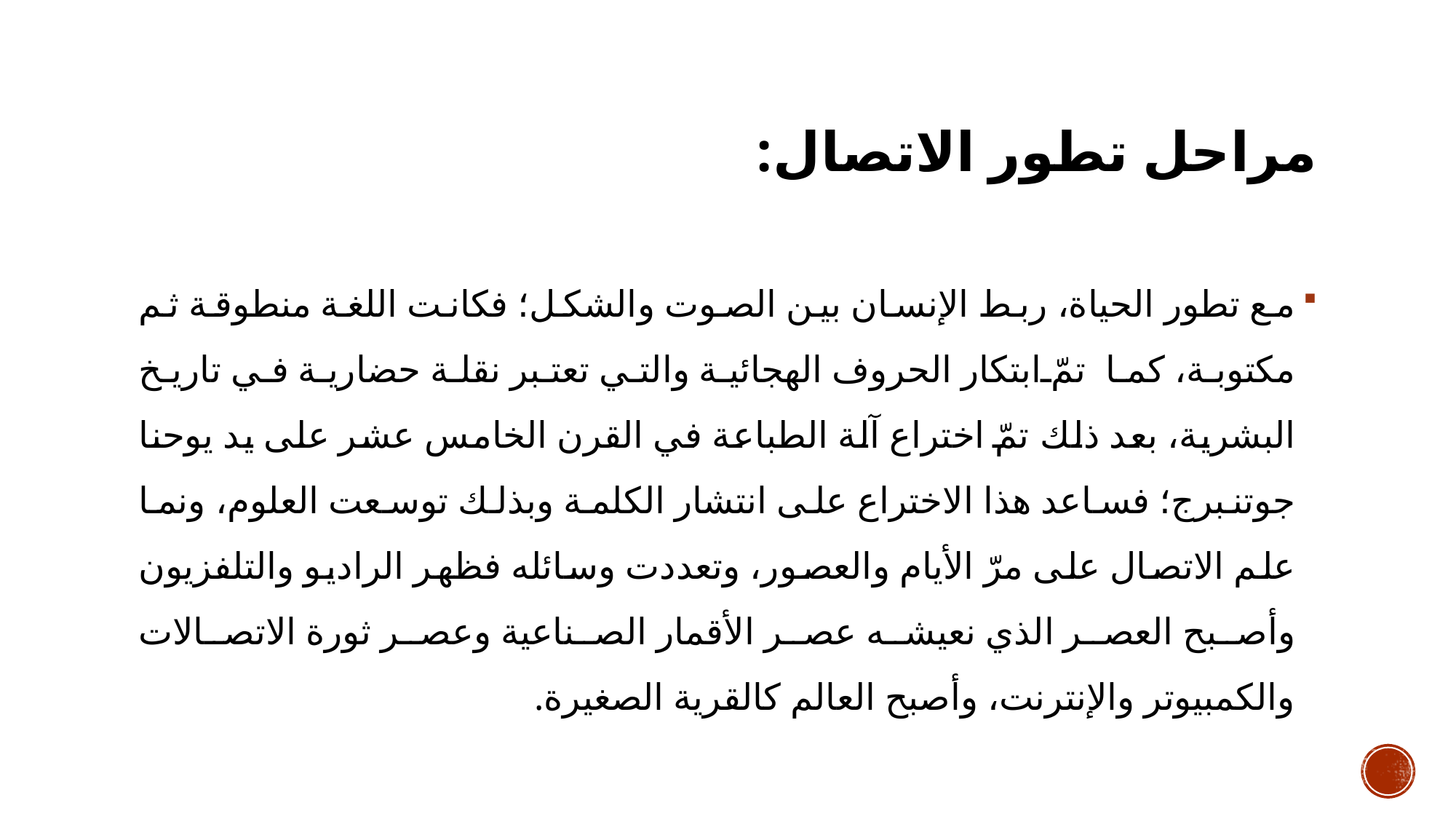

# مراحل تطور الاتصال:
مع تطور الحياة، ربط الإنسان بين الصوت والشكل؛ فكانت اللغة منطوقة ثم مكتوبة، كما تمّ ابتكار الحروف الهجائية والتي تعتبر نقلة حضارية في تاريخ البشرية، بعد ذلك تمّ اختراع آلة الطباعة في القرن الخامس عشر على يد يوحنا جوتنبرج؛ فساعد هذا الاختراع على انتشار الكلمة وبذلك توسعت العلوم، ونما علم الاتصال على مرّ الأيام والعصور، وتعددت وسائله فظهر الراديو والتلفزيون وأصبح العصر الذي نعيشه عصر الأقمار الصناعية وعصر ثورة الاتصالات والكمبيوتر والإنترنت، وأصبح العالم كالقرية الصغيرة.